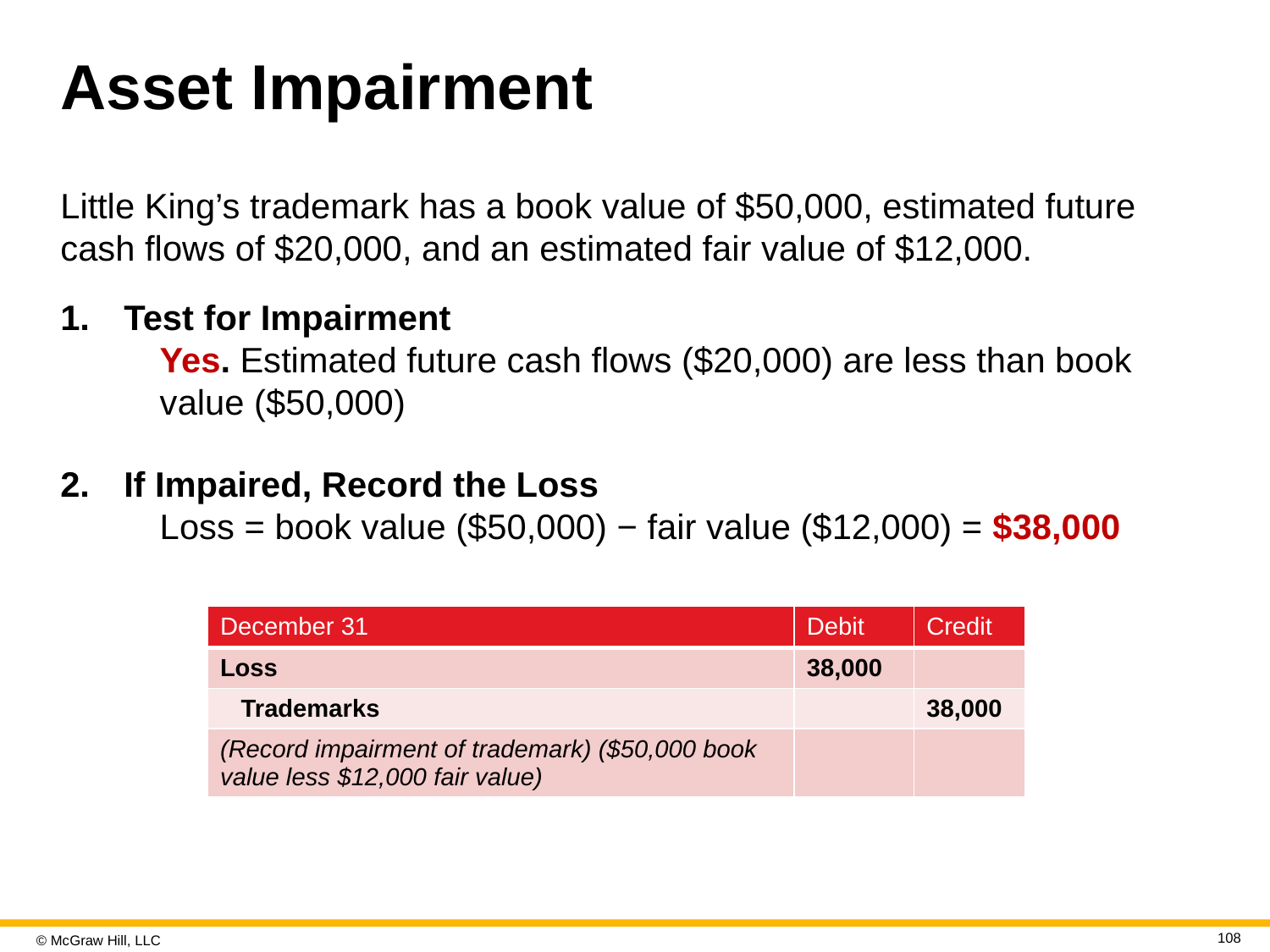

# Asset Impairment
Little King’s trademark has a book value of $50,000, estimated future cash flows of $20,000, and an estimated fair value of $12,000.
Test for Impairment
Yes. Estimated future cash flows ($20,000) are less than book value ($50,000)
If Impaired, Record the Loss
Loss = book value ($50,000) − fair value ($12,000) = $38,000
| December 31 | Debit | Credit |
| --- | --- | --- |
| Loss | 38,000 |  |
| Trademarks |  | 38,000 |
| (Record impairment of trademark) ($50,000 book value less $12,000 fair value) |  |  |
108